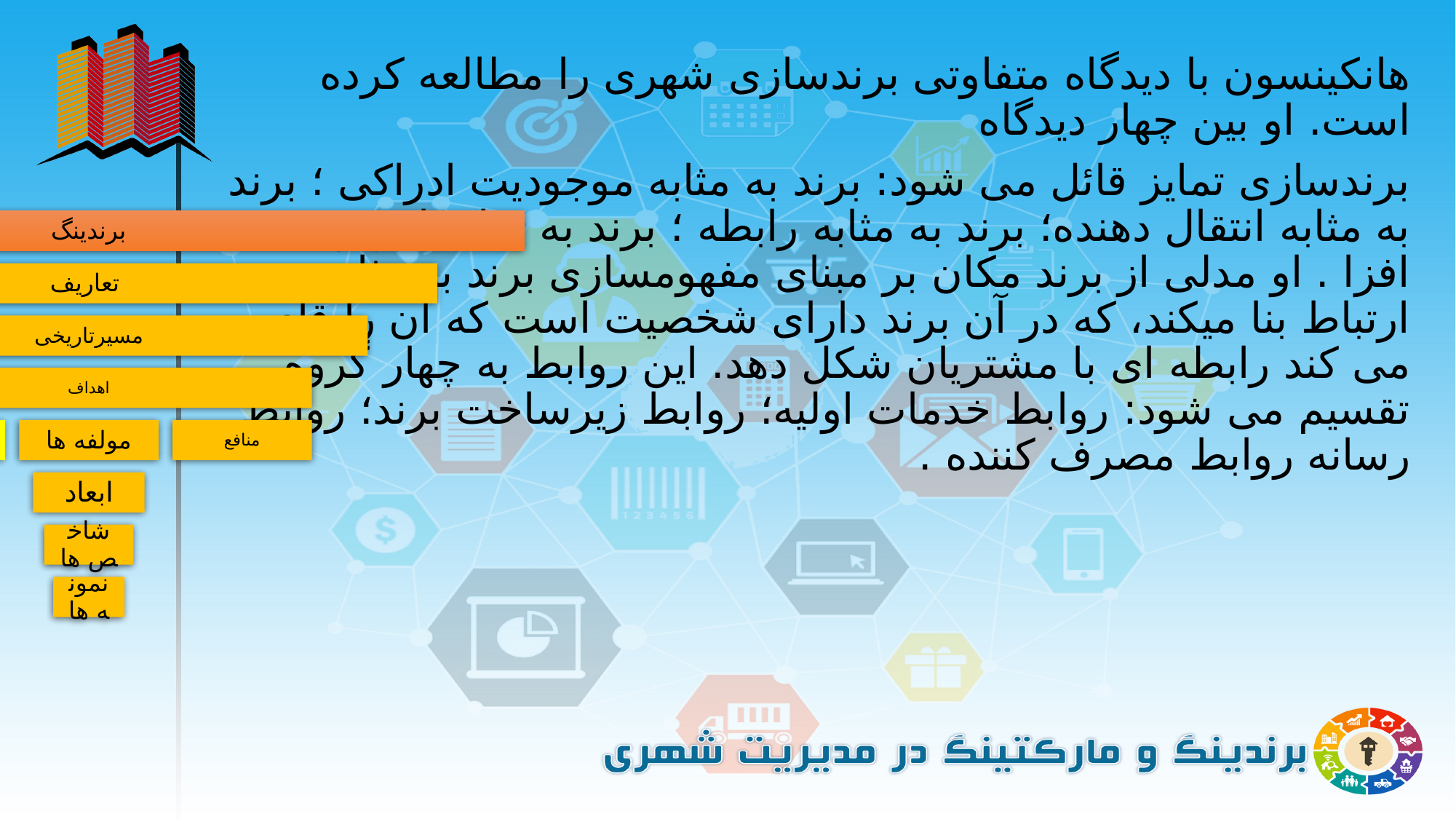

هانکینسون با دیدگاه متفاوتی برندسازی شهری را مطالعه کرده است. او بین چهار دیدگاه
برندسازی تمایز قائل می شود: برند به مثابه موجودیت ادراکی ؛ برند به مثابه انتقال دهنده؛ برند به مثابه رابطه ؛ برند به مثابه ارزش افزا . او مدلی از برند مکان بر مبنای مفهومسازی برند به مثابه ارتباط بنا میکند، که در آن برند دارای شخصیت است که آن را قادر می کند رابطه ای با مشتریان شکل دهد. این روابط به چهار گروه تقسیم می شود: روابط خدمات اولیه؛ روابط زیرساخت برند؛ روابط رسانه روابط مصرف کننده .
برندینگ
تعاریف
مسیرتاریخی
اهداف
مولفه ها
منافع
ابعاد
شاخص ها
نمونه ها